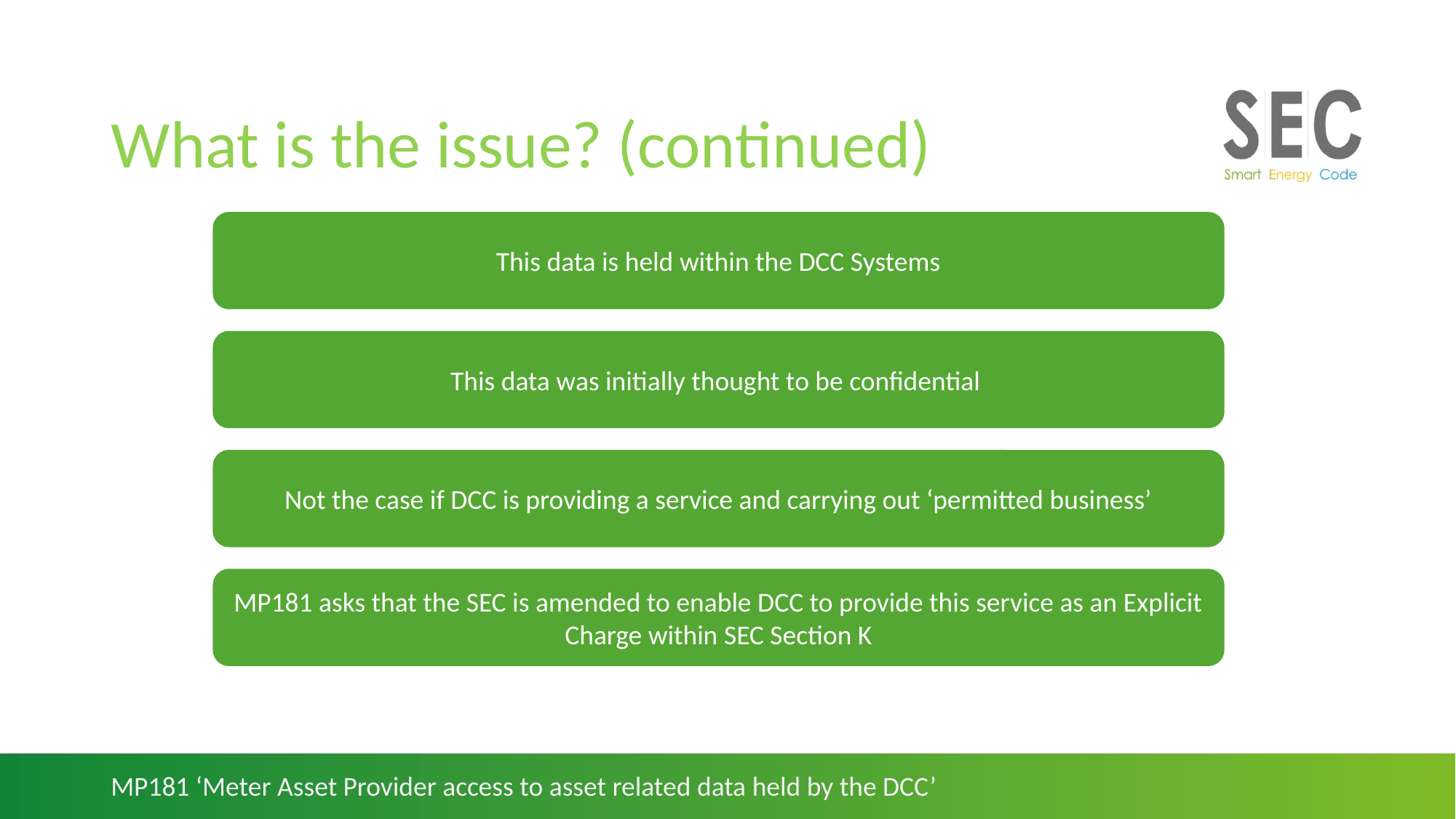

# What is the issue? (continued)
This data is held within the DCC Systems
This data was initially thought to be confidential
Not the case if DCC is providing a service and carrying out ‘permitted business’
MP181 asks that the SEC is amended to enable DCC to provide this service as an Explicit Charge within SEC Section K
MP181 ‘Meter Asset Provider access to asset related data held by the DCC’